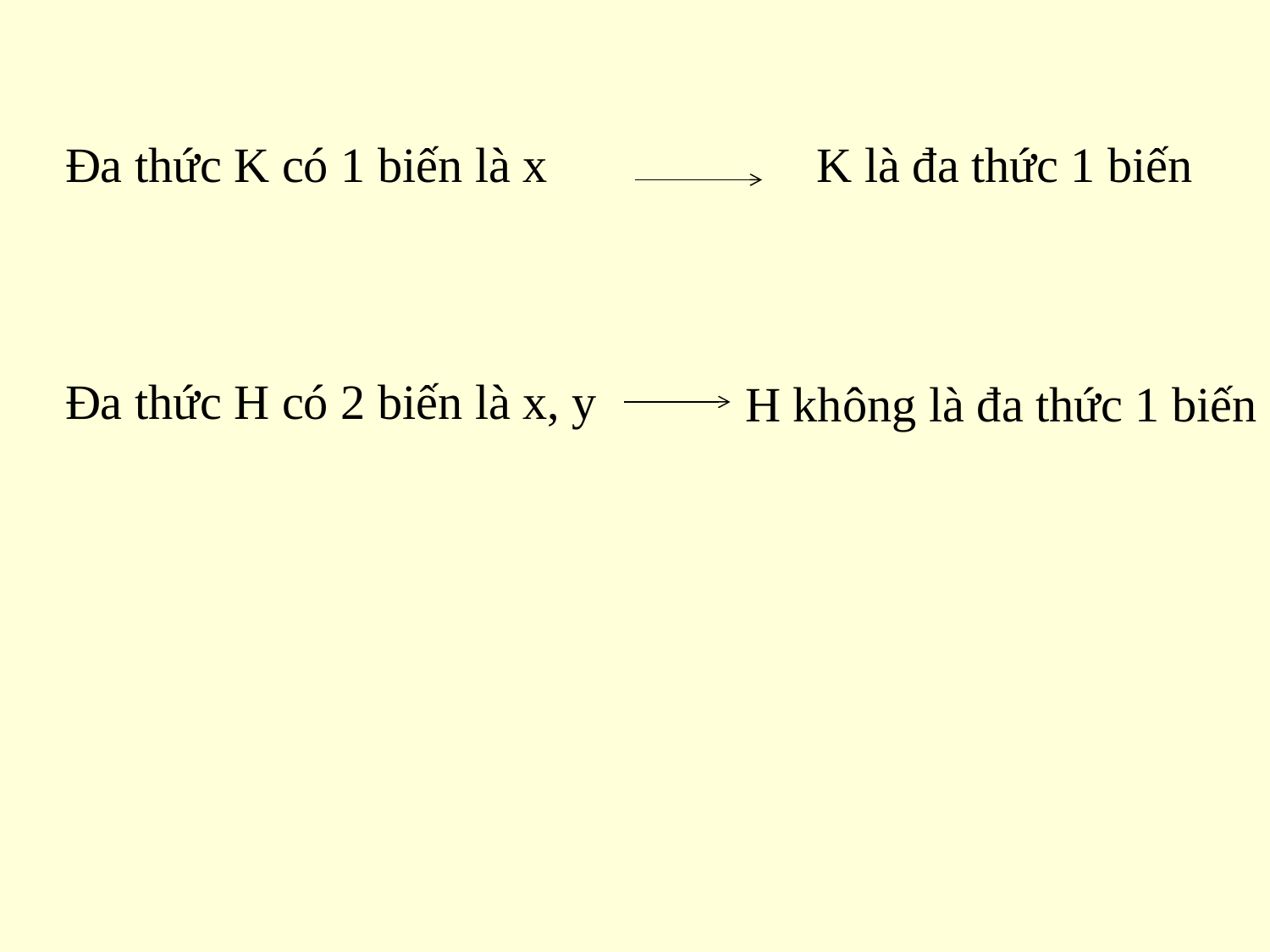

Đa thức K có 1 biến là x

Đa thức H có 2 biến là x, y
K là đa thức 1 biến
H không là đa thức 1 biến